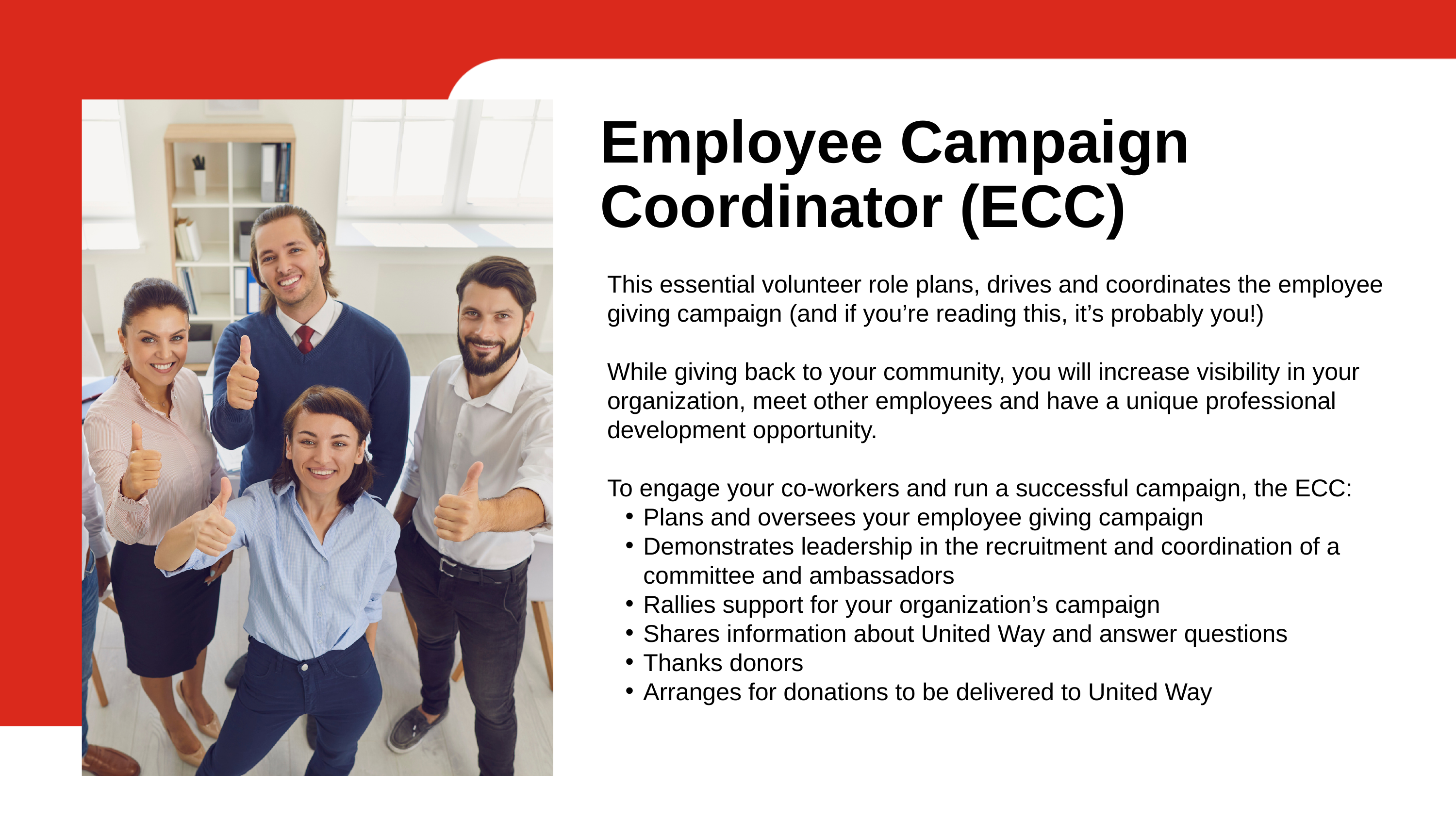

Employee Campaign Coordinator (ECC)
This essential volunteer role plans, drives and coordinates the employee giving campaign (and if you’re reading this, it’s probably you!)

While giving back to your community, you will increase visibility in your organization, meet other employees and have a unique professional development opportunity.

To engage your co-workers and run a successful campaign, the ECC:
Plans and oversees your employee giving campaign
Demonstrates leadership in the recruitment and coordination of a committee and ambassadors
Rallies support for your organization’s campaign
Shares information about United Way and answer questions
Thanks donors
Arranges for donations to be delivered to United Way